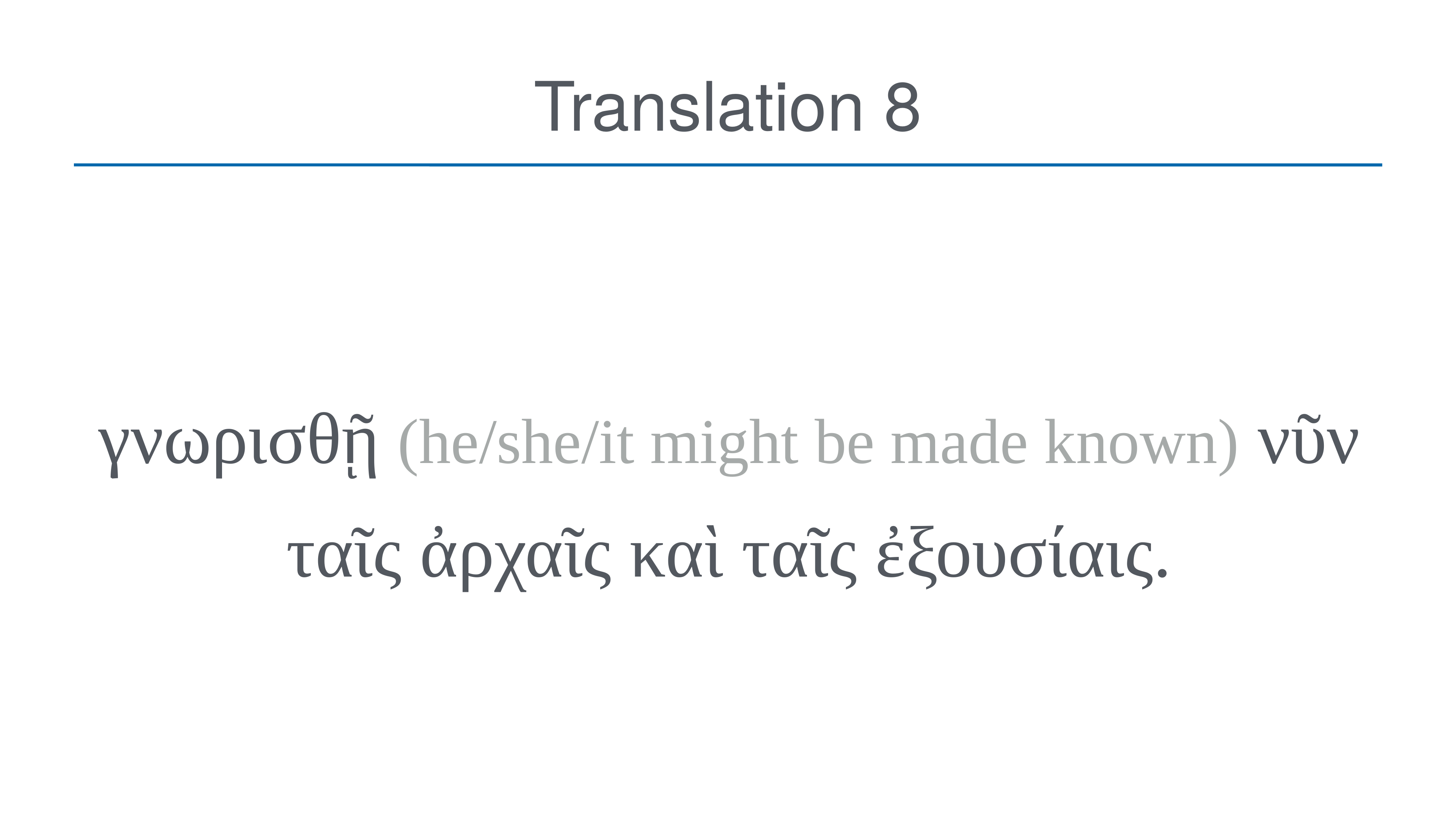

# Translation 8
γνωρισθῇ (he/she/it might be made known) νῦν ταῖς ἀρχαῖς καὶ ταῖς ἐξουσίαις.